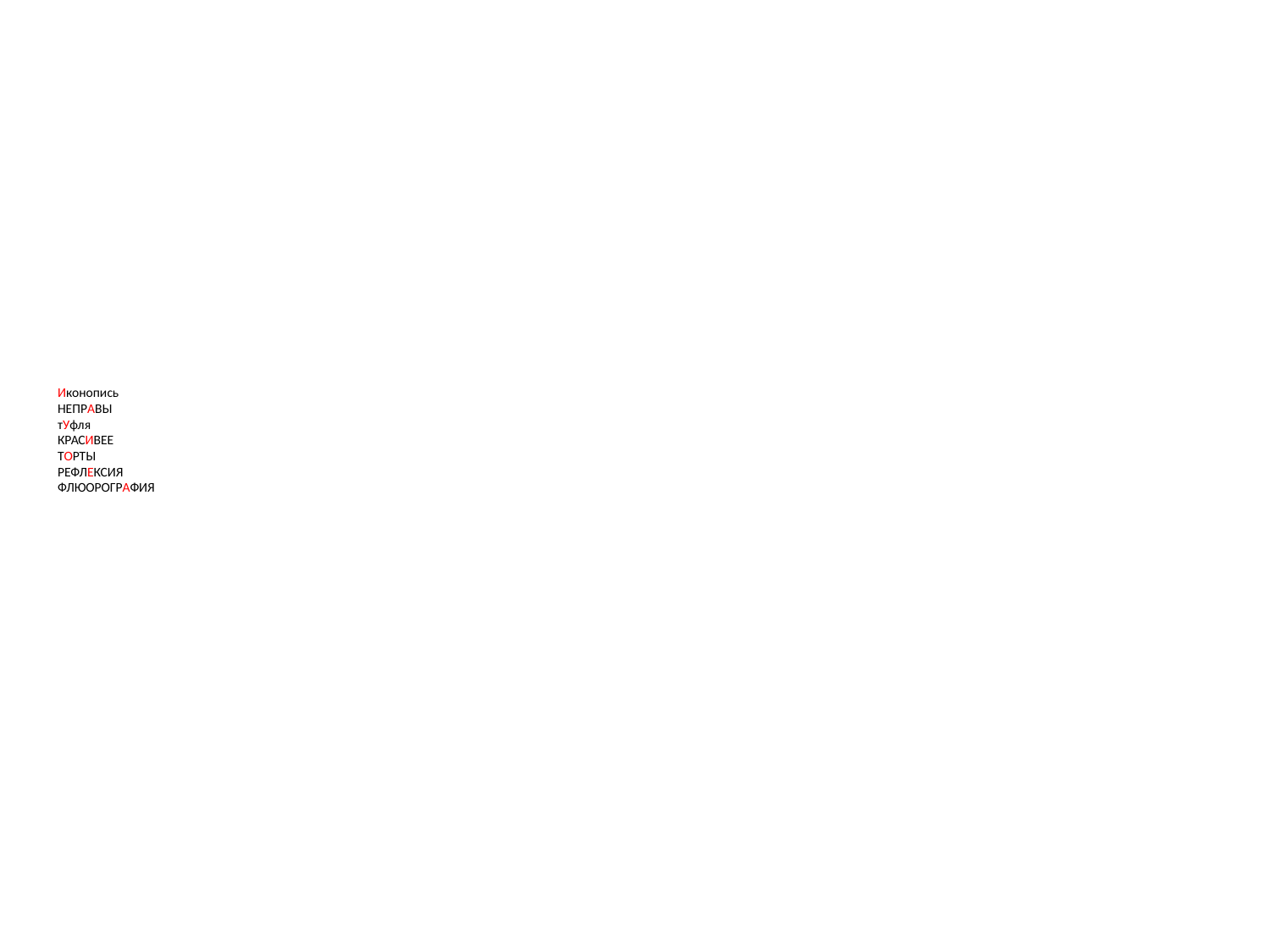

# Иконопись НЕПРАВЫ тУфля КРАСИВЕЕ ТОРТЫ РЕФЛЕКСИЯ ФЛЮОРОГРАФИЯ